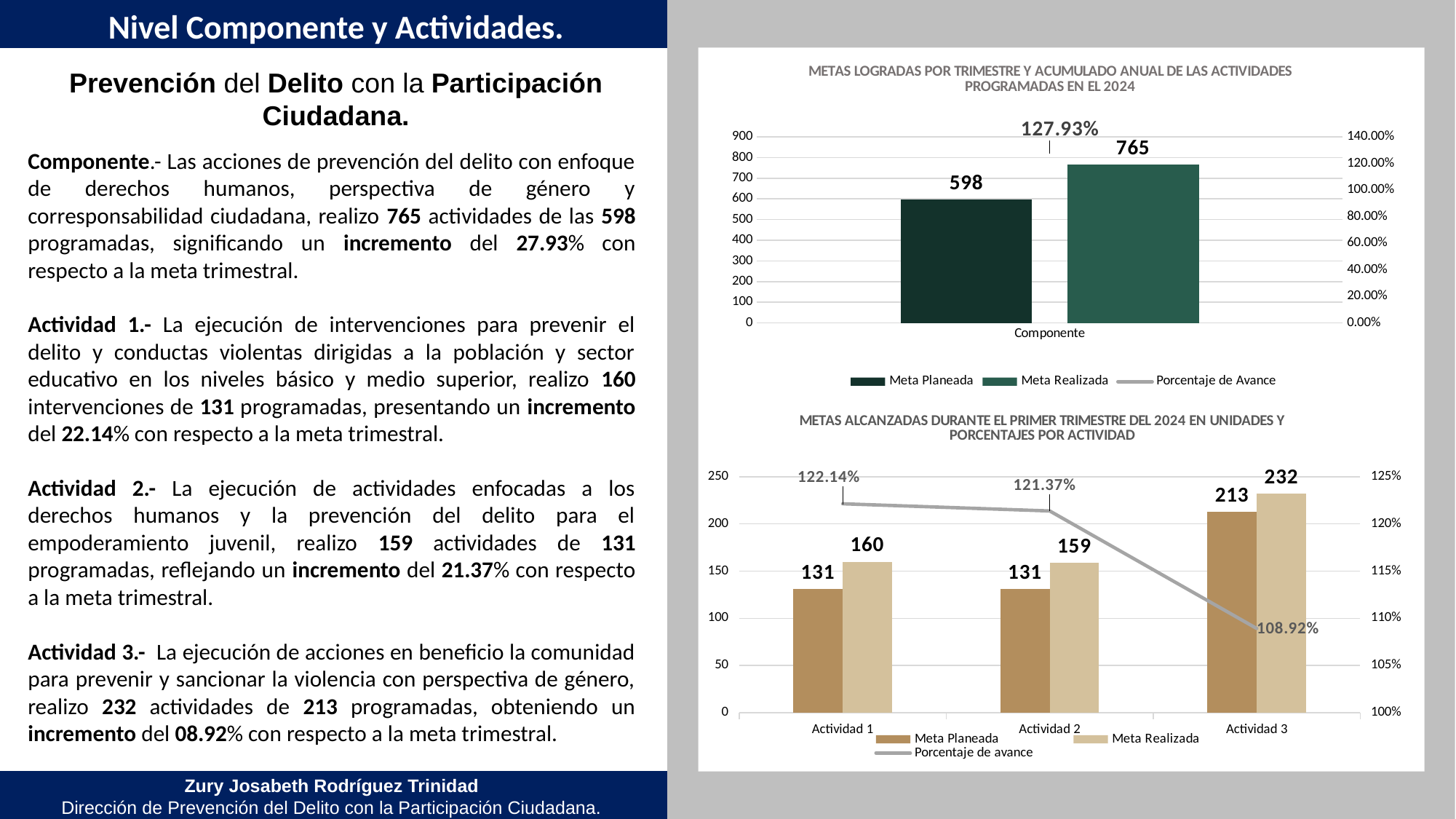

Nivel Componente y Actividades.
Prevención del Delito con la Participación Ciudadana.

### Chart: METAS LOGRADAS POR TRIMESTRE Y ACUMULADO ANUAL DE LAS ACTIVIDADES PROGRAMADAS EN EL 2024

| Category | Meta Planeada | Meta Realizada |  |
|---|---|---|---|
| Componente | 598.0 | 765.0 | 1.2792642140468227 |
Componente.- Las acciones de prevención del delito con enfoque de derechos humanos, perspectiva de género y corresponsabilidad ciudadana, realizo 765 actividades de las 598 programadas, significando un incremento del 27.93% con respecto a la meta trimestral.

Actividad 1.- La ejecución de intervenciones para prevenir el delito y conductas violentas dirigidas a la población y sector educativo en los niveles básico y medio superior, realizo 160 intervenciones de 131 programadas, presentando un incremento del 22.14% con respecto a la meta trimestral.

Actividad 2.- La ejecución de actividades enfocadas a los derechos humanos y la prevención del delito para el empoderamiento juvenil, realizo 159 actividades de 131 programadas, reflejando un incremento del 21.37% con respecto a la meta trimestral.

Actividad 3.-  La ejecución de acciones en beneficio la comunidad para prevenir y sancionar la violencia con perspectiva de género, realizo 232 actividades de 213 programadas, obteniendo un incremento del 08.92% con respecto a la meta trimestral.

### Chart: METAS ALCANZADAS DURANTE EL PRIMER TRIMESTRE DEL 2024 EN UNIDADES Y PORCENTAJES POR ACTIVIDAD

| Category | Meta Planeada | Meta Realizada |  |
|---|---|---|---|
| Actividad 1 | 131.0 | 160.0 | 1.2213740458015268 |
| Actividad 2 | 131.0 | 159.0 | 1.213740458015267 |
| Actividad 3 | 213.0 | 232.0 | 1.0892018779342723 |
Zury Josabeth Rodríguez Trinidad
Dirección de Prevención del Delito con la Participación Ciudadana.